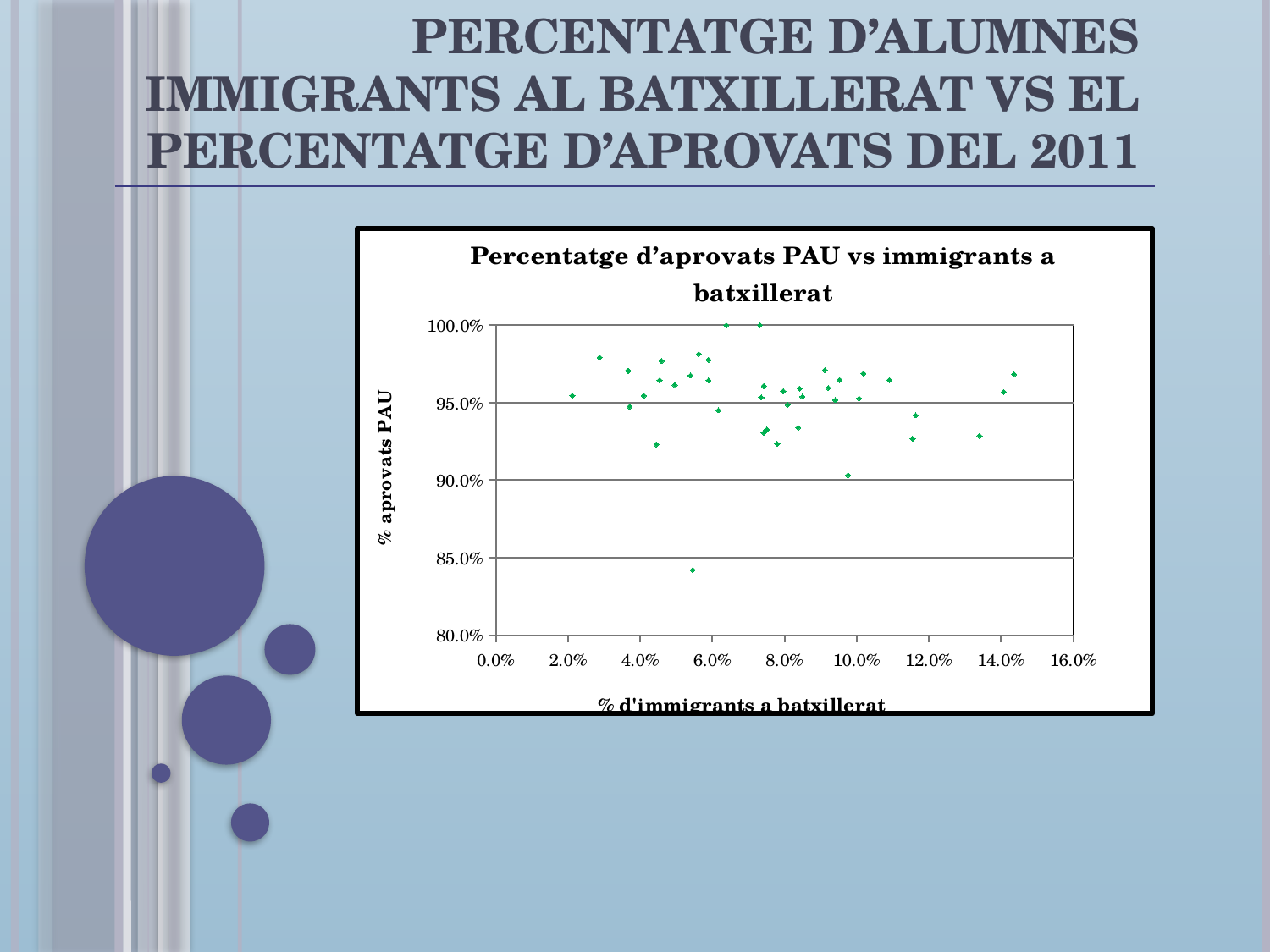

Percentatge d’alumnes immigrants al batxillerat vs el percentatge d’aprovats del 2011

Coeficient de Pearson: -0,1243

### Chart: Percentatge d’aprovats PAU vs immigrants a batxillerat

| Category |  |
|---|---|